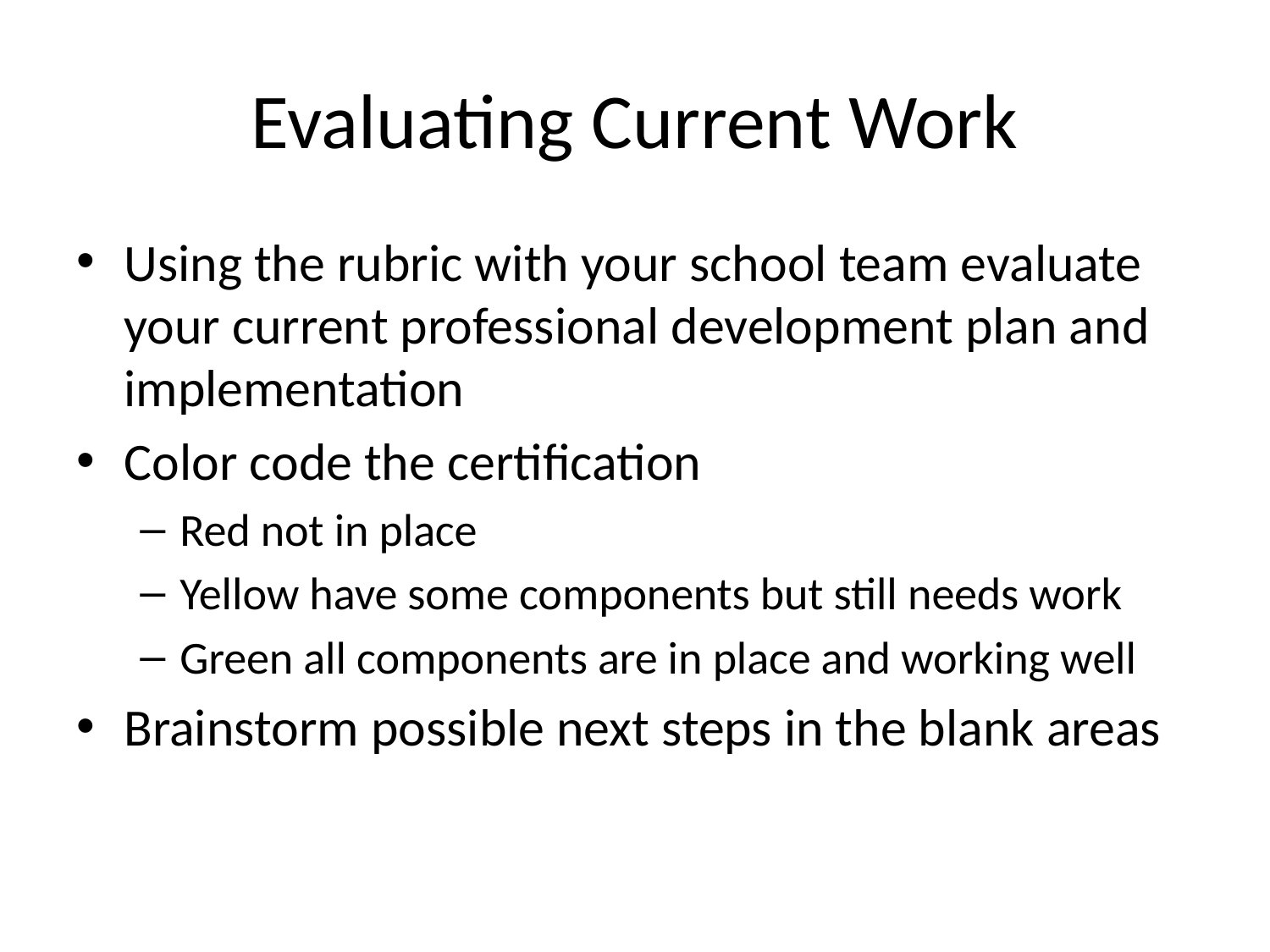

# Evaluating Current Work
Using the rubric with your school team evaluate your current professional development plan and implementation
Color code the certification
Red not in place
Yellow have some components but still needs work
Green all components are in place and working well
Brainstorm possible next steps in the blank areas